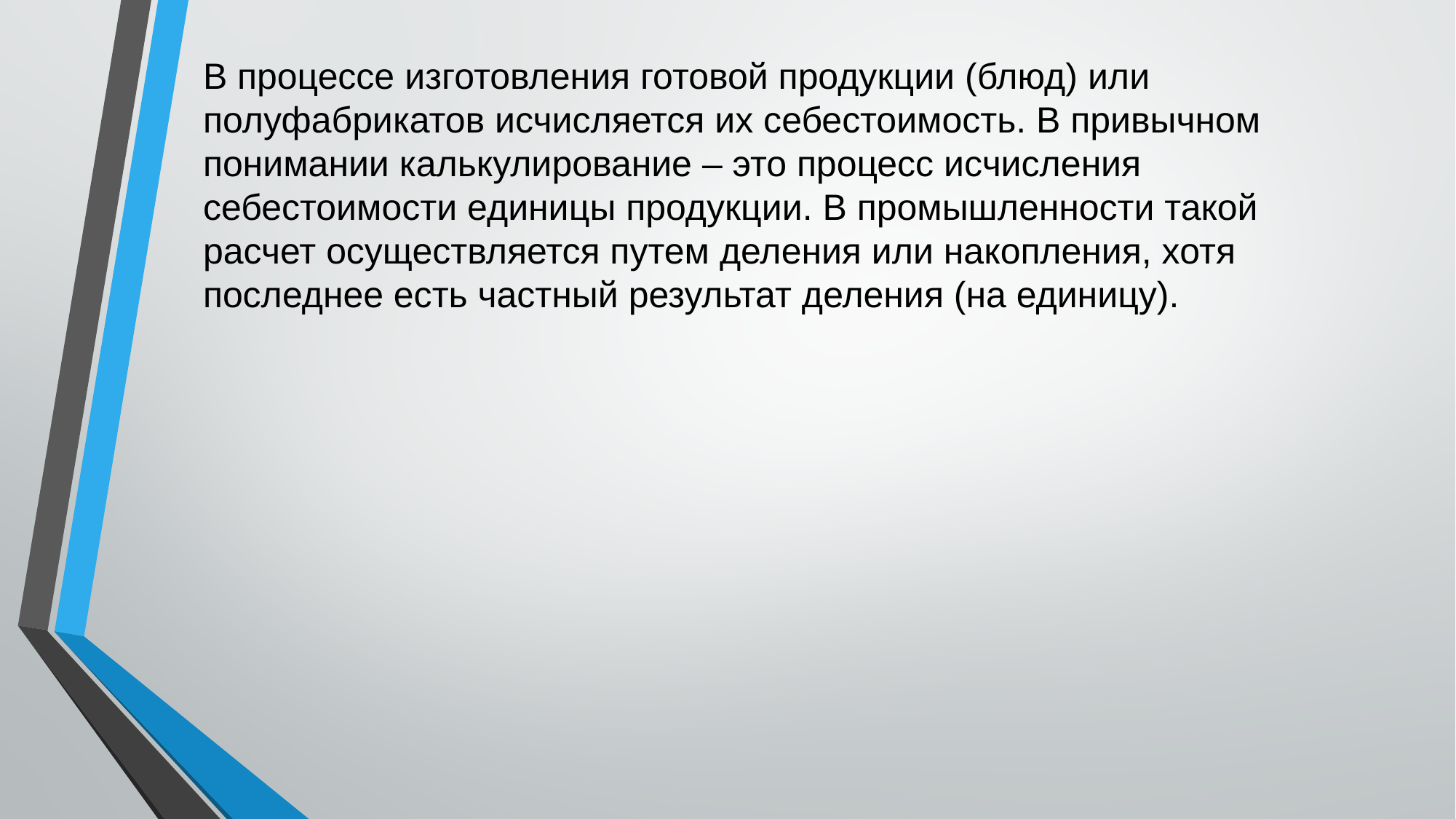

В процессе изготовления готовой продукции (блюд) или полуфабрикатов исчисляется их себестоимость. В привычном понимании калькулирование – это процесс исчисления себестоимости единицы продукции. В промышленности такой расчет осуществляется путем деления или накопления, хотя последнее есть частный результат деления (на единицу).